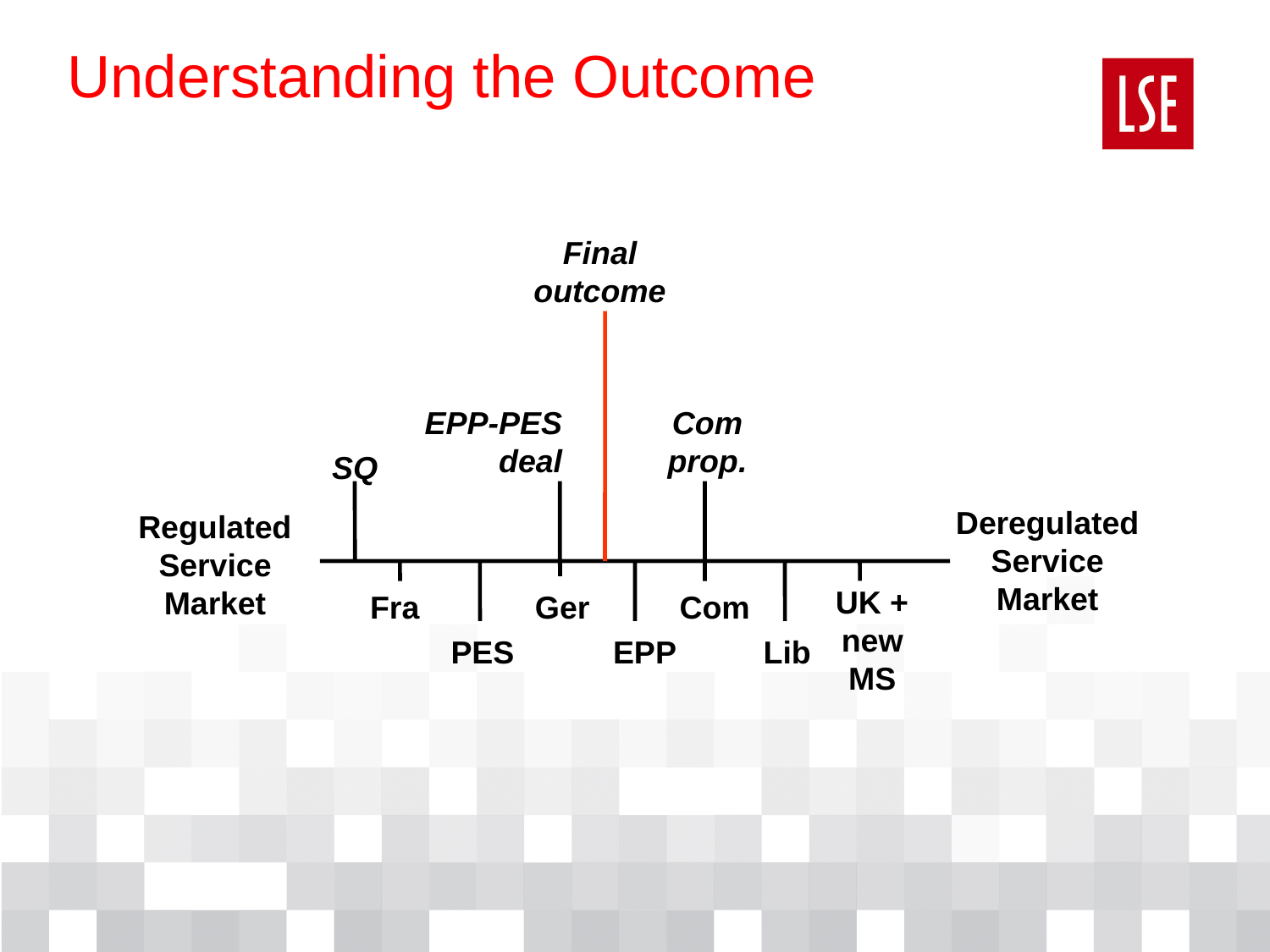

# Understanding the Outcome
Final outcome

EPP-PES deal
Com
prop.
SQ

Deregulated Service Market
Regulated Service Market

UK + new MS
Fra
Ger
Com
PES
EPP
Lib